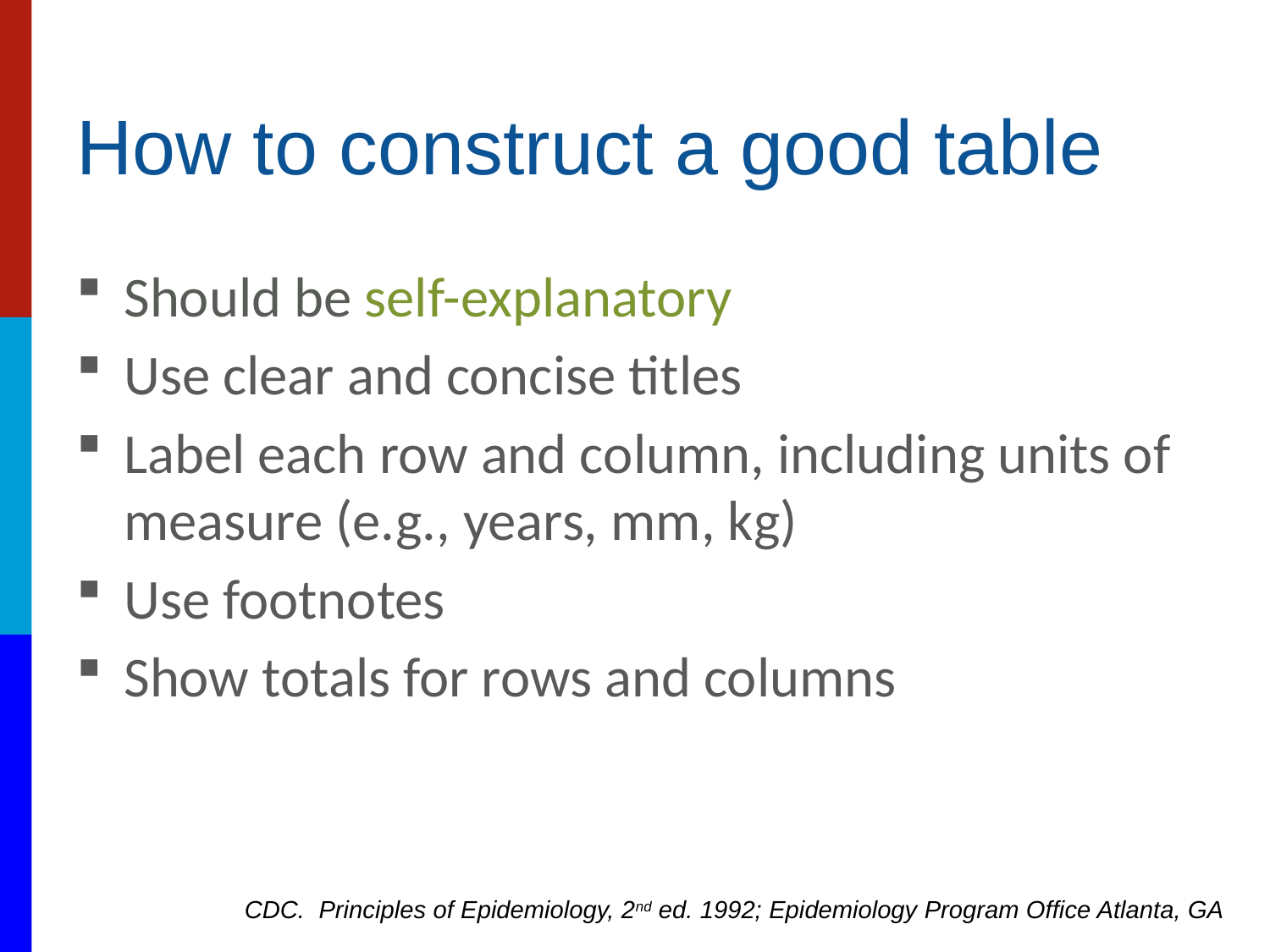

# How to construct a good table
Should be self-explanatory
Use clear and concise titles
Label each row and column, including units of measure (e.g., years, mm, kg)
Use footnotes
Show totals for rows and columns
CDC.  Principles of Epidemiology, 2nd ed. 1992; Epidemiology Program Office Atlanta, GA